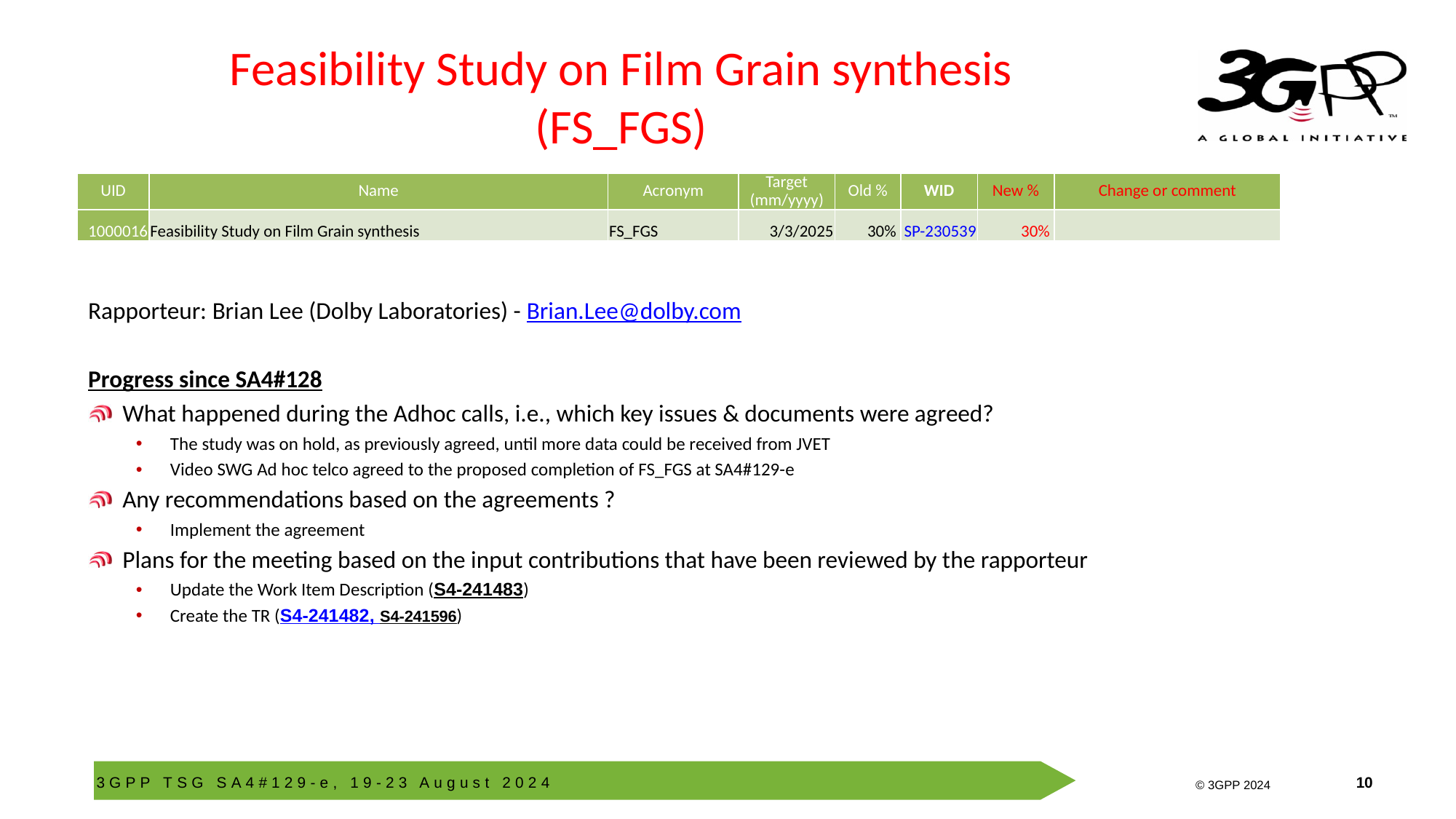

# Feasibility Study on Film Grain synthesis (FS_FGS)
| UID | Name | Acronym | Target (mm/yyyy) | Old % | WID | New % | Change or comment |
| --- | --- | --- | --- | --- | --- | --- | --- |
| 1000016 | Feasibility Study on Film Grain synthesis | FS\_FGS | 3/3/2025 | 30% | SP-230539 | 30% |  |
Rapporteur: Brian Lee (Dolby Laboratories) - Brian.Lee@dolby.com

Progress since SA4#128
What happened during the Adhoc calls, i.e., which key issues & documents were agreed?
The study was on hold, as previously agreed, until more data could be received from JVET
Video SWG Ad hoc telco agreed to the proposed completion of FS_FGS at SA4#129-e
Any recommendations based on the agreements ?
Implement the agreement
Plans for the meeting based on the input contributions that have been reviewed by the rapporteur
Update the Work Item Description (S4-241483)
Create the TR (S4-241482, S4-241596)